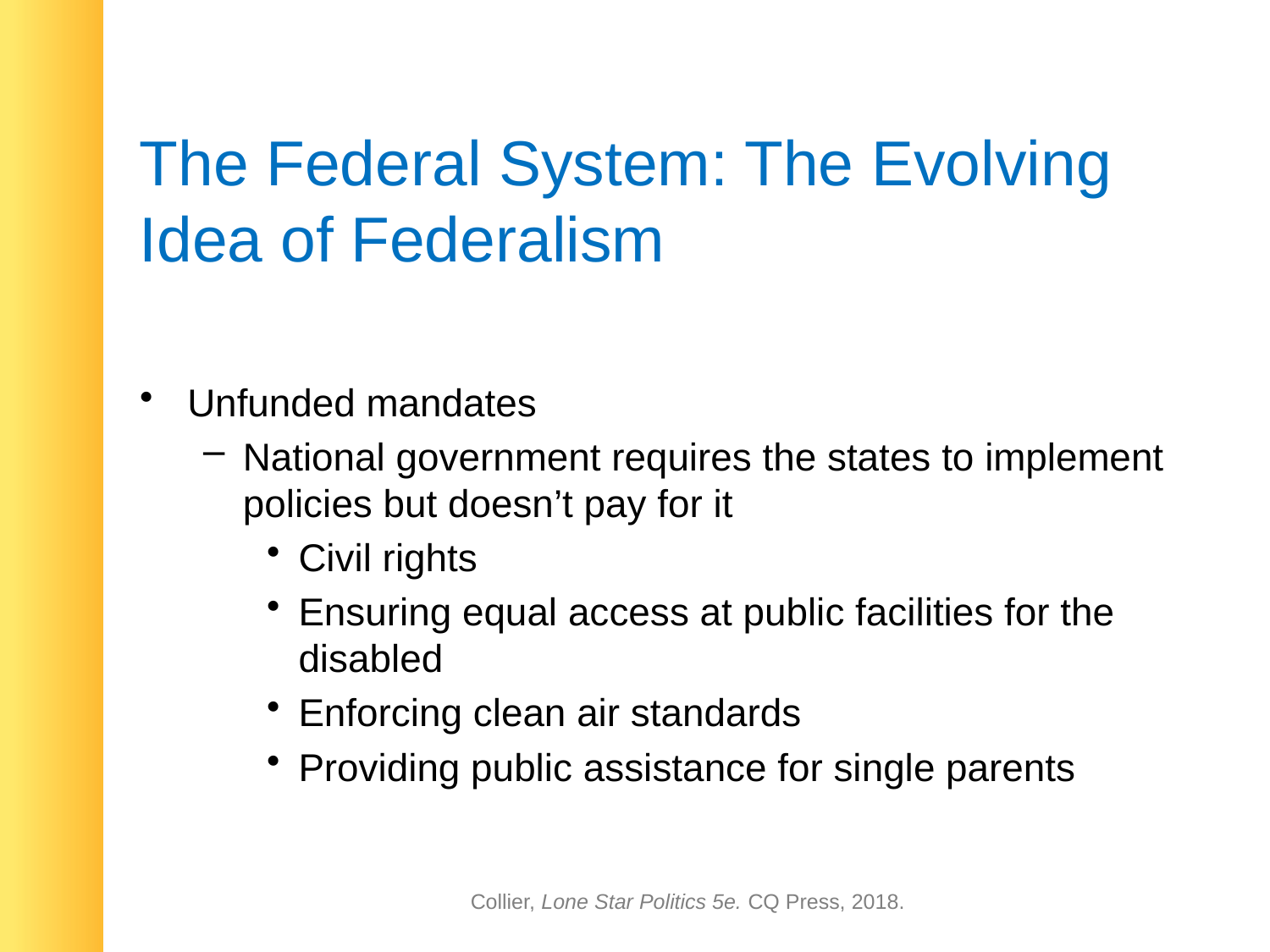

# The Federal System: The Evolving Idea of Federalism
Unfunded mandates
National government requires the states to implement policies but doesn’t pay for it
Civil rights
Ensuring equal access at public facilities for the disabled
Enforcing clean air standards
Providing public assistance for single parents
Collier, Lone Star Politics 5e. CQ Press, 2018.